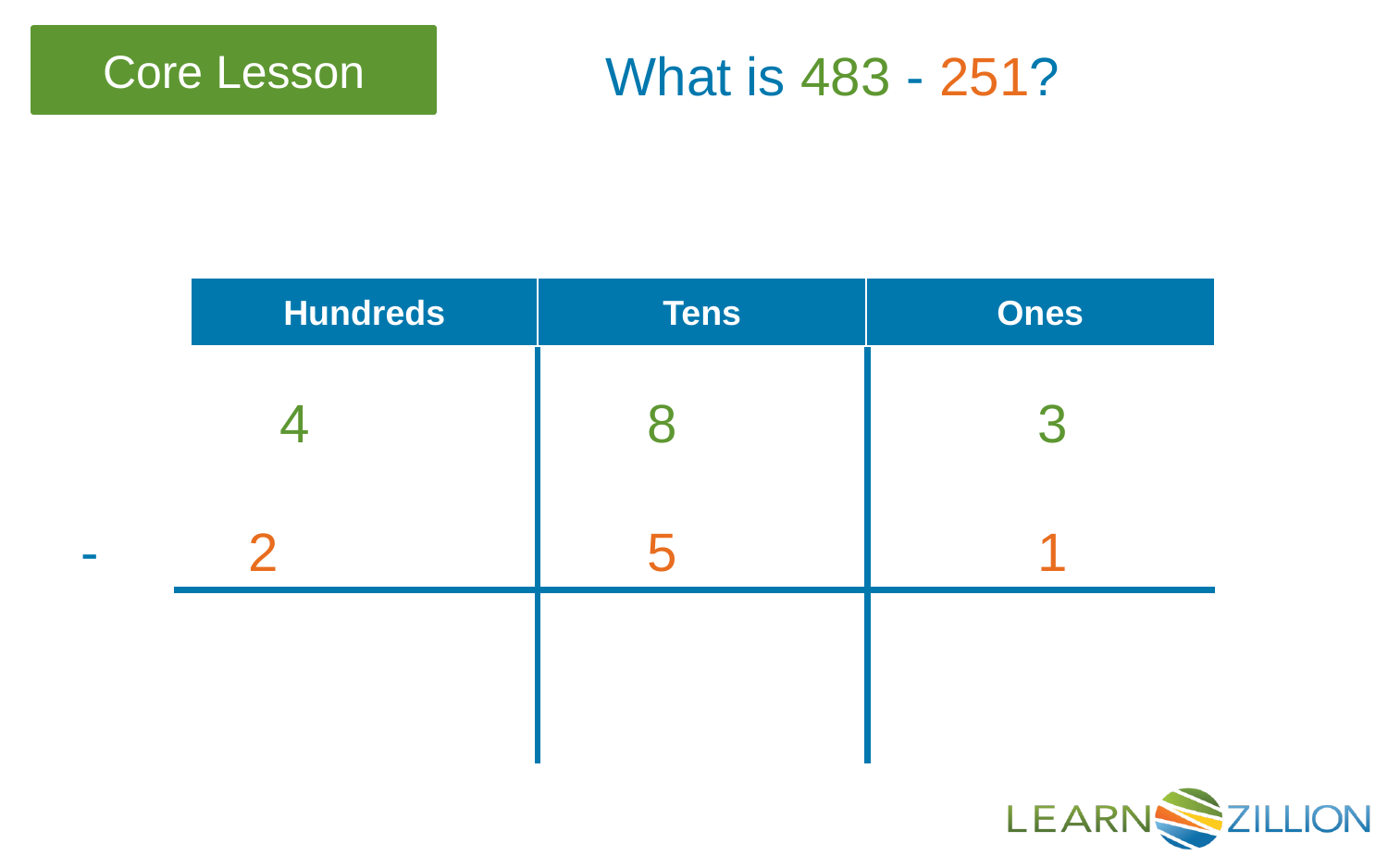

What is 483 - 251?
| Hundreds | Tens | Ones |
| --- | --- | --- |
     4		           8			3
 -          2		           5			1